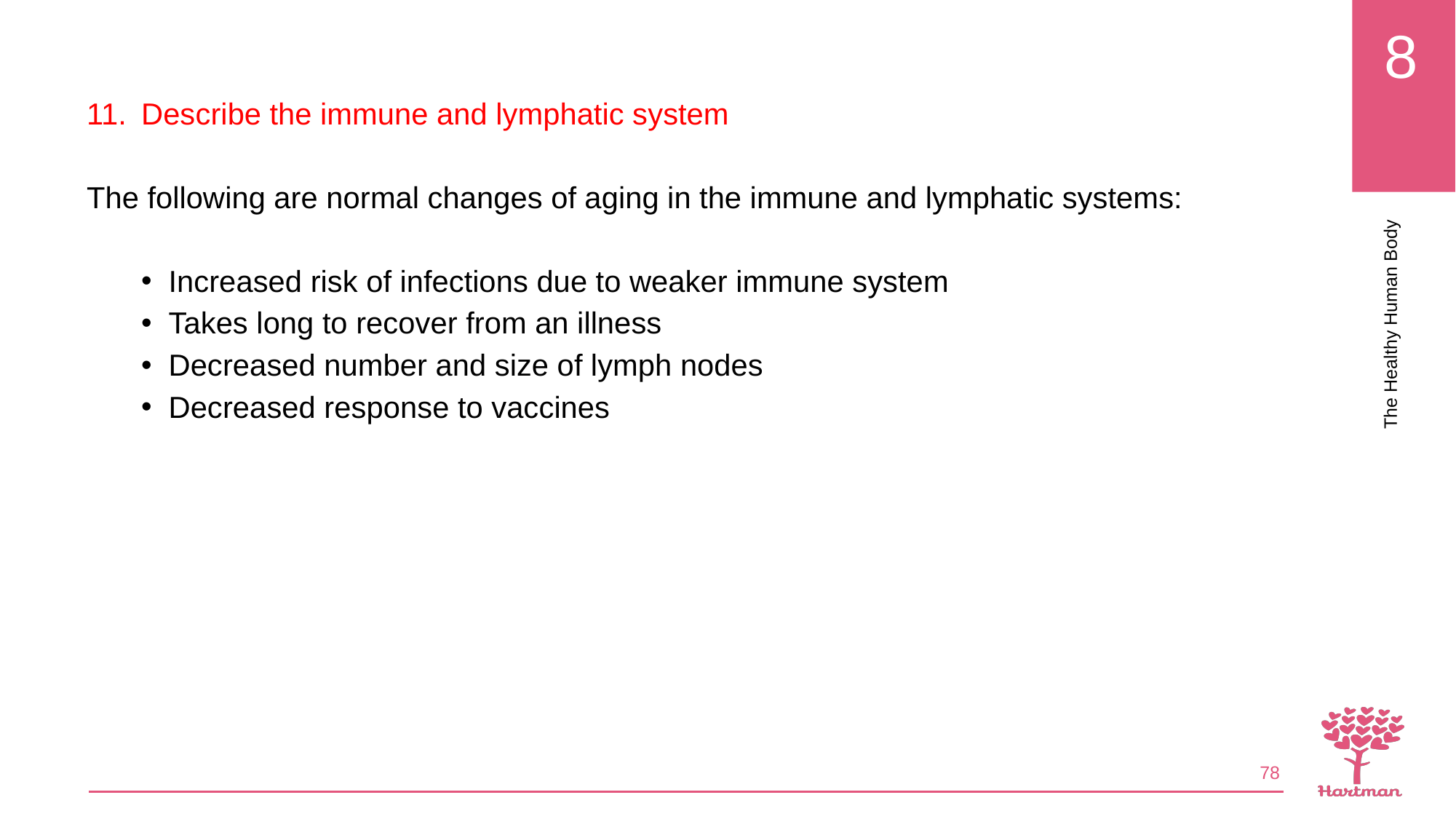

Describe the immune and lymphatic system

The following are normal changes of aging in the immune and lymphatic systems:

Increased risk of infections due to weaker immune system
Takes long to recover from an illness
Decreased number and size of lymph nodes
Decreased response to vaccines

78